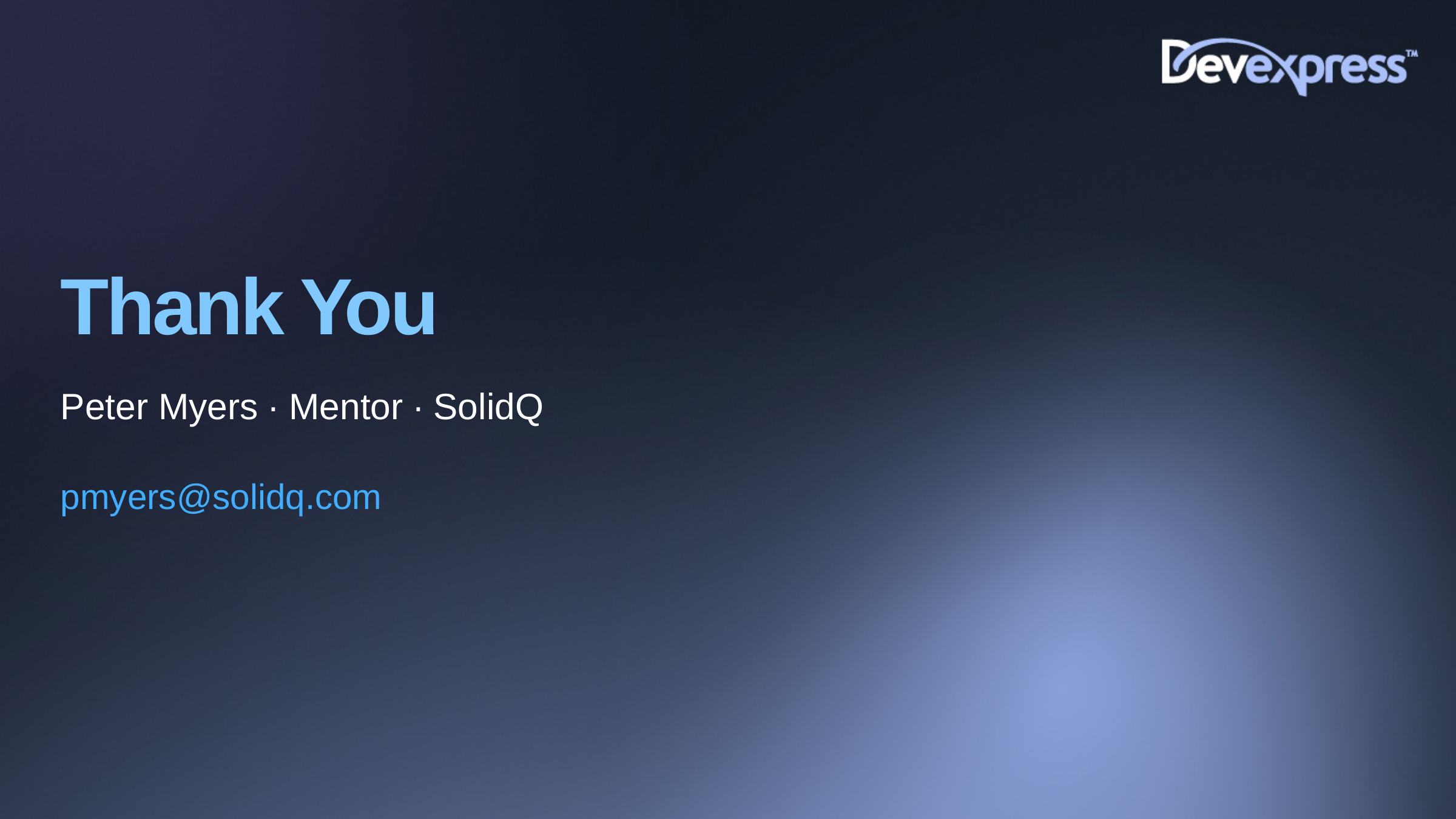

Peter Myers ∙ Mentor ∙ SolidQ
pmyers@solidq.com